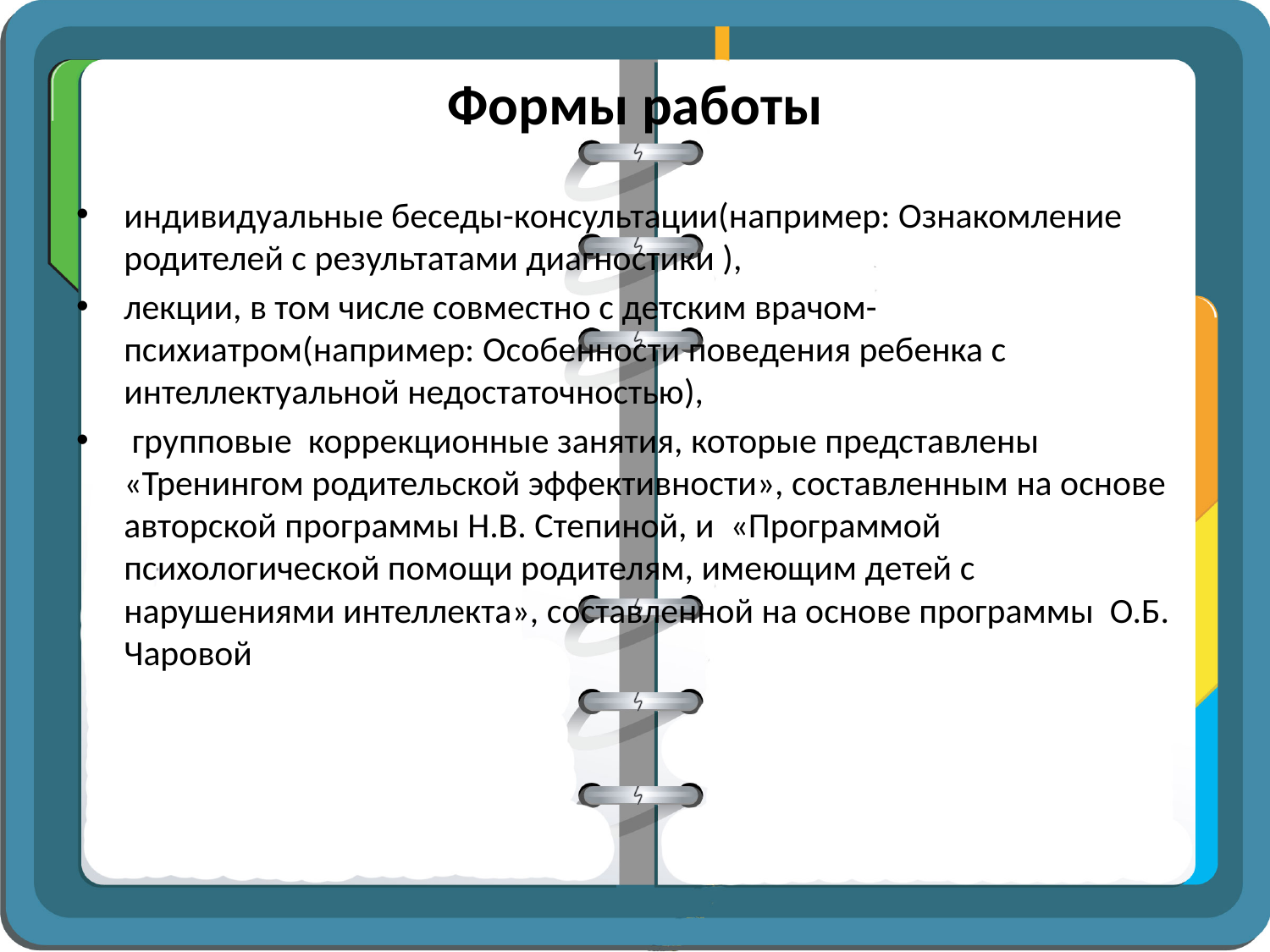

# Формы работы
индивидуальные беседы-консультации(например: Ознакомление родителей с результатами диагностики ),
лекции, в том числе совместно с детским врачом-психиатром(например: Особенности поведения ребенка с интеллектуальной недостаточностью),
 групповые  коррекционные занятия, которые представлены «Тренингом родительской эффективности», составленным на основе авторской программы Н.В. Степиной, и  «Программой психологической помощи родителям, имеющим детей с нарушениями интеллекта», составленной на основе программы  О.Б. Чаровой